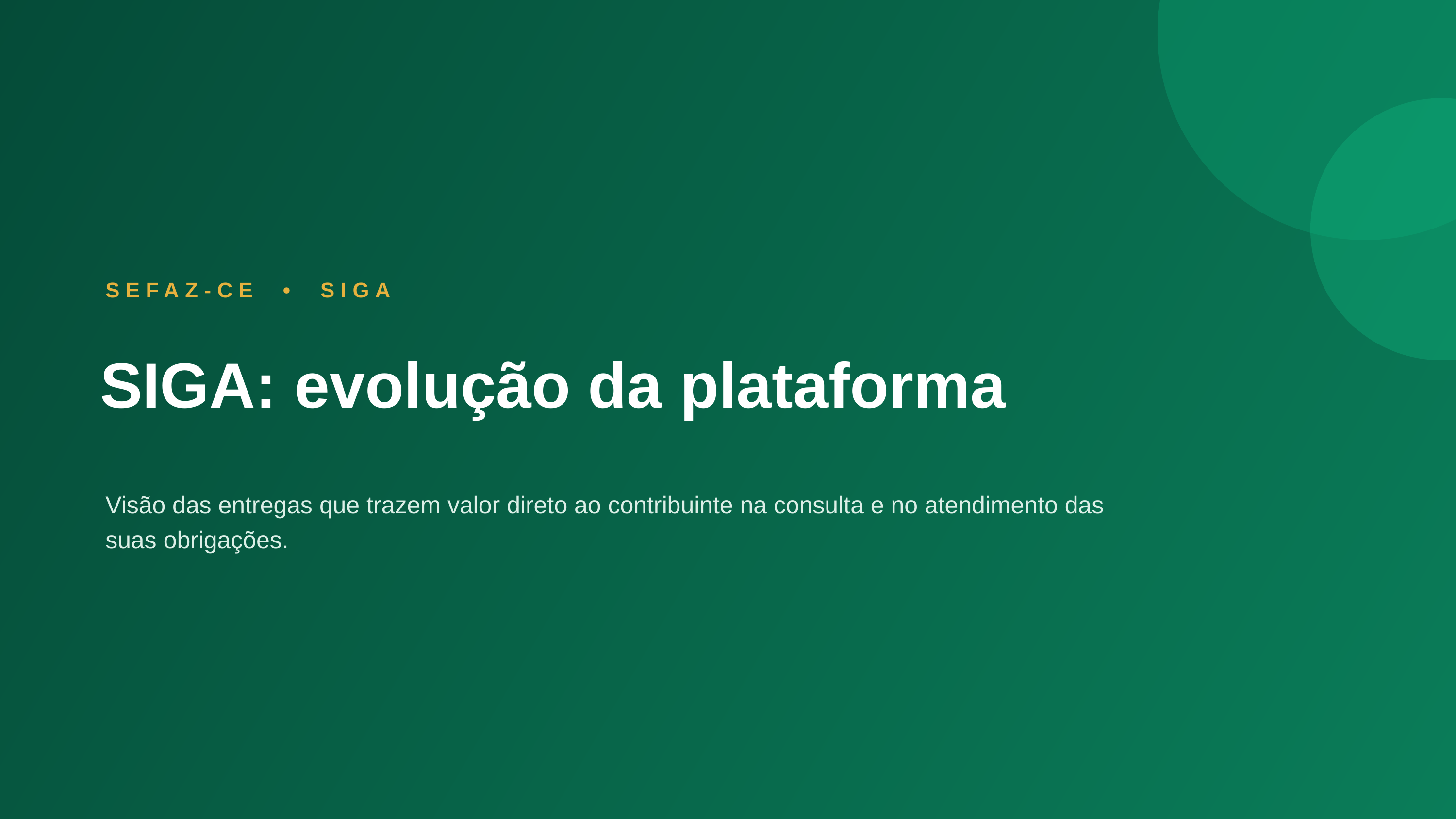

SEFAZ-CE  •  SIGA
SIGA: evolução da plataforma
Visão das entregas que trazem valor direto ao contribuinte na consulta e no atendimento das suas obrigações.